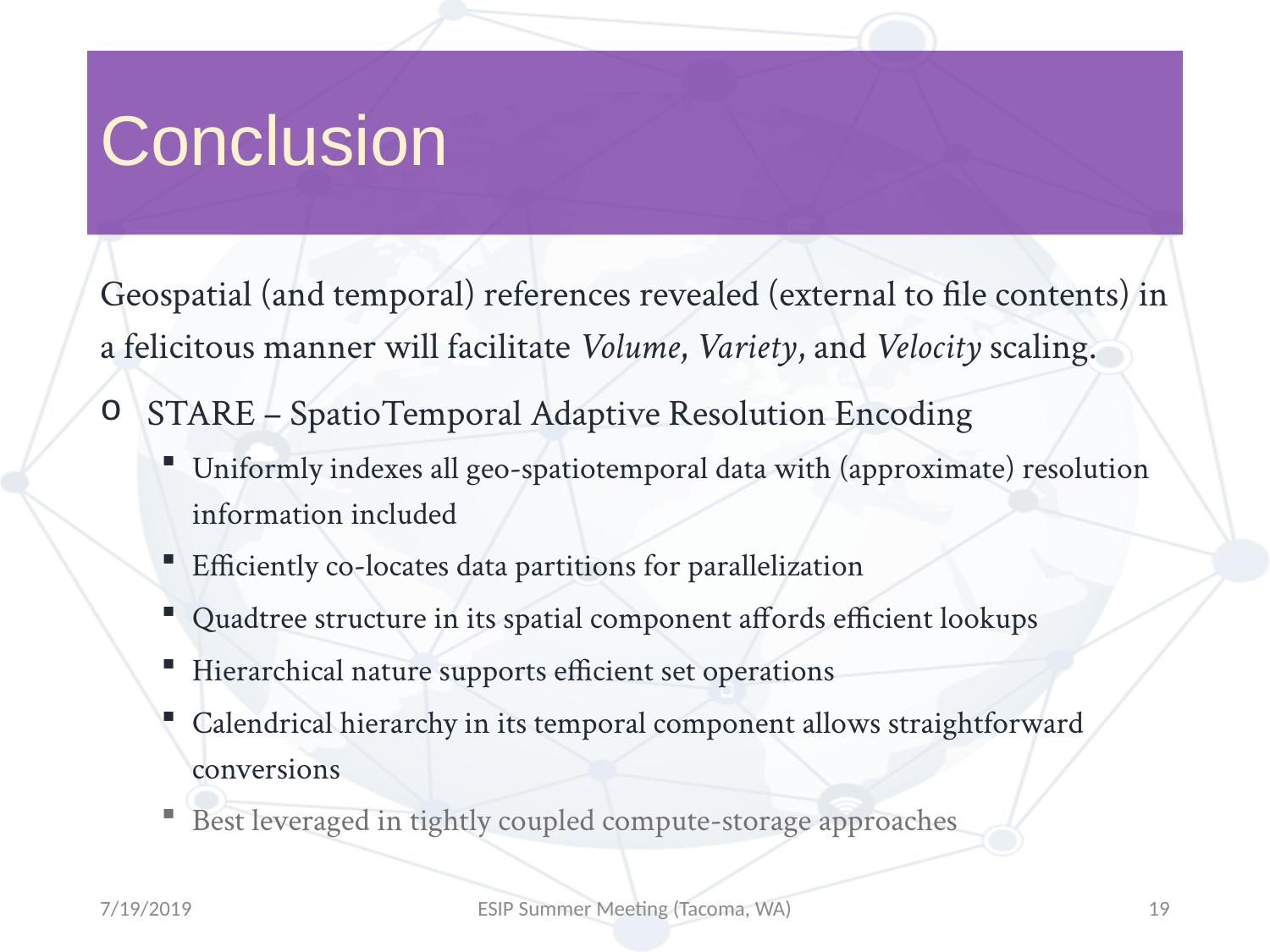

# Conclusion
Geospatial (and temporal) references revealed (external to file contents) in a felicitous manner will facilitate Volume, Variety, and Velocity scaling.
STARE – SpatioTemporal Adaptive Resolution Encoding
Uniformly indexes all geo-spatiotemporal data with (approximate) resolution information included
Efficiently co-locates data partitions for parallelization
Quadtree structure in its spatial component affords efficient lookups
Hierarchical nature supports efficient set operations
Calendrical hierarchy in its temporal component allows straightforward conversions
Best leveraged in tightly coupled compute-storage approaches
7/19/2019
ESIP Summer Meeting (Tacoma, WA)
19